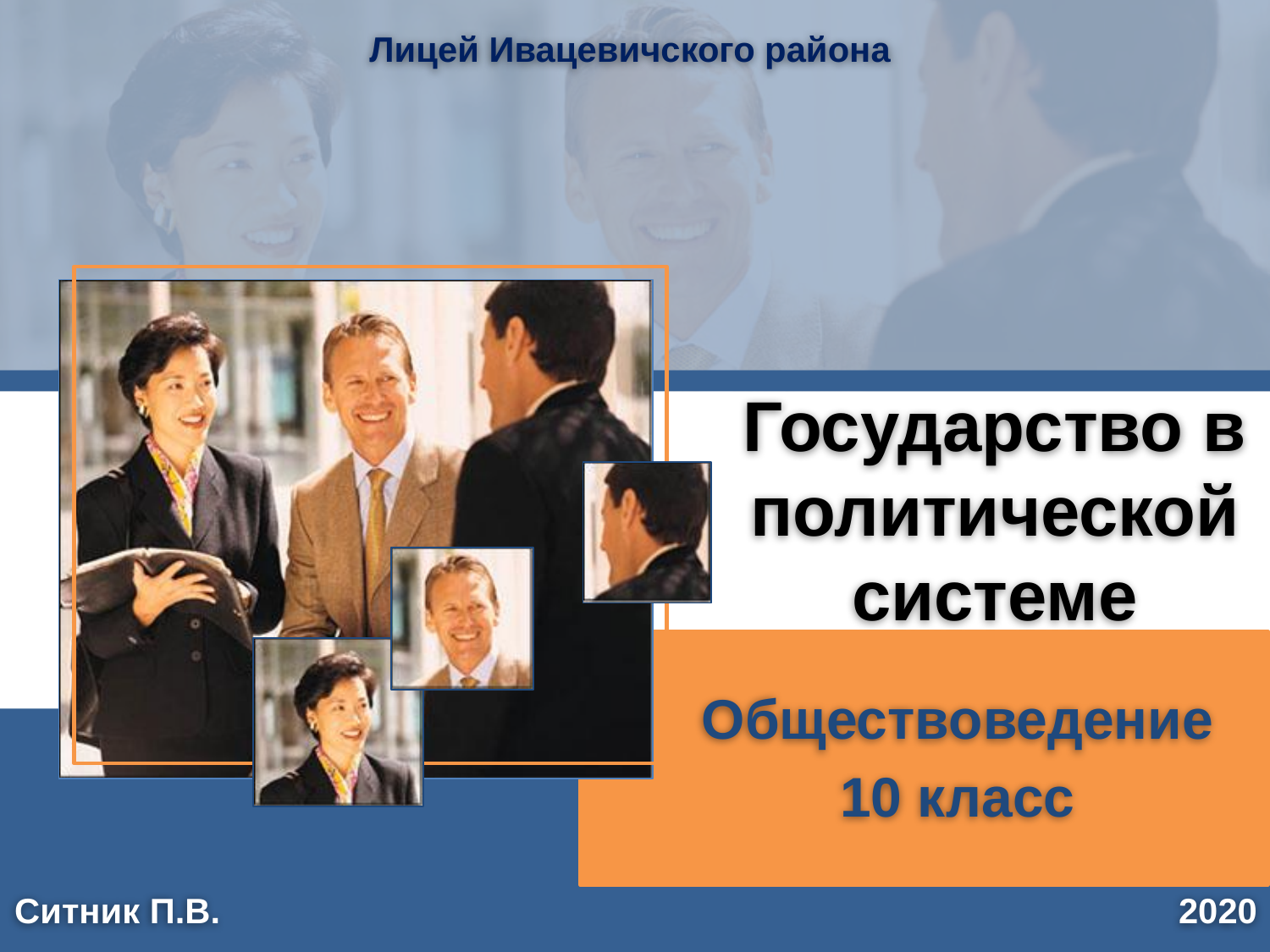

Лицей Ивацевичского района
# Государство в политической системе
Обществоведение
10 класс
2020
Ситник П.В.